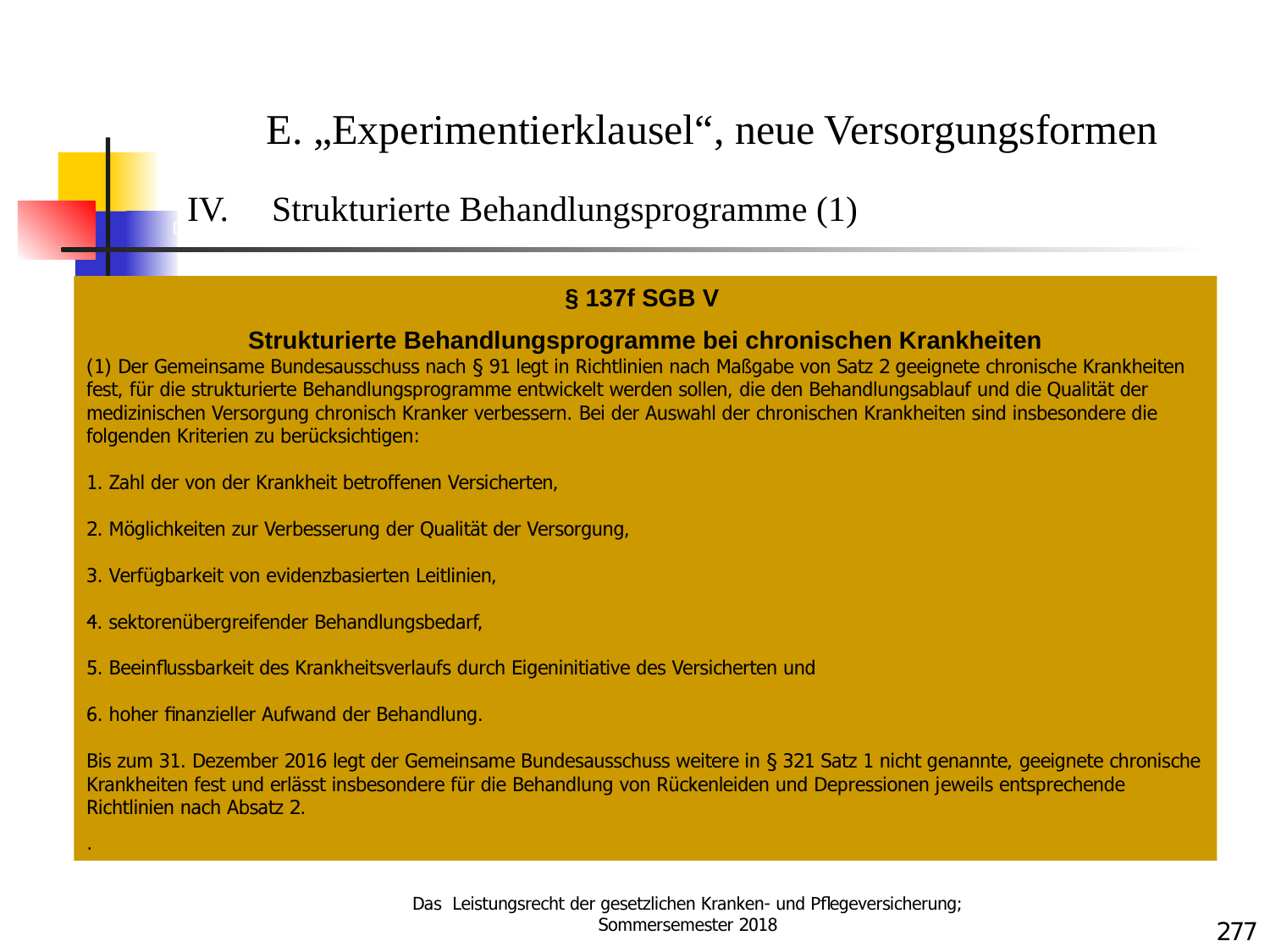

DMP 1
E. „Experimentierklausel“, neue Versorgungsformen

Strukturierte Behandlungsprogramme (1)
§ 137f SGB V
Strukturierte Behandlungsprogramme bei chronischen Krankheiten
(1) Der Gemeinsame Bundesausschuss nach § 91 legt in Richtlinien nach Maßgabe von Satz 2 geeignete chronische Krankheiten fest, für die strukturierte Behandlungsprogramme entwickelt werden sollen, die den Behandlungsablauf und die Qualität der medizinischen Versorgung chronisch Kranker verbessern. Bei der Auswahl der chronischen Krankheiten sind insbesondere die folgenden Kriterien zu berücksichtigen:

1. Zahl der von der Krankheit betroffenen Versicherten,

2. Möglichkeiten zur Verbesserung der Qualität der Versorgung,

3. Verfügbarkeit von evidenzbasierten Leitlinien,

4. sektorenübergreifender Behandlungsbedarf,

5. Beeinflussbarkeit des Krankheitsverlaufs durch Eigeninitiative des Versicherten und

6. hoher finanzieller Aufwand der Behandlung.

Bis zum 31. Dezember 2016 legt der Gemeinsame Bundesausschuss weitere in § 321 Satz 1 nicht genannte, geeignete chronische Krankheiten fest und erlässt insbesondere für die Behandlung von Rückenleiden und Depressionen jeweils entsprechende Richtlinien nach Absatz 2.
.
Krankheit
Das  Leistungsrecht der gesetzlichen Kranken- und Pflegeversicherung; Sommersemester 2018
277